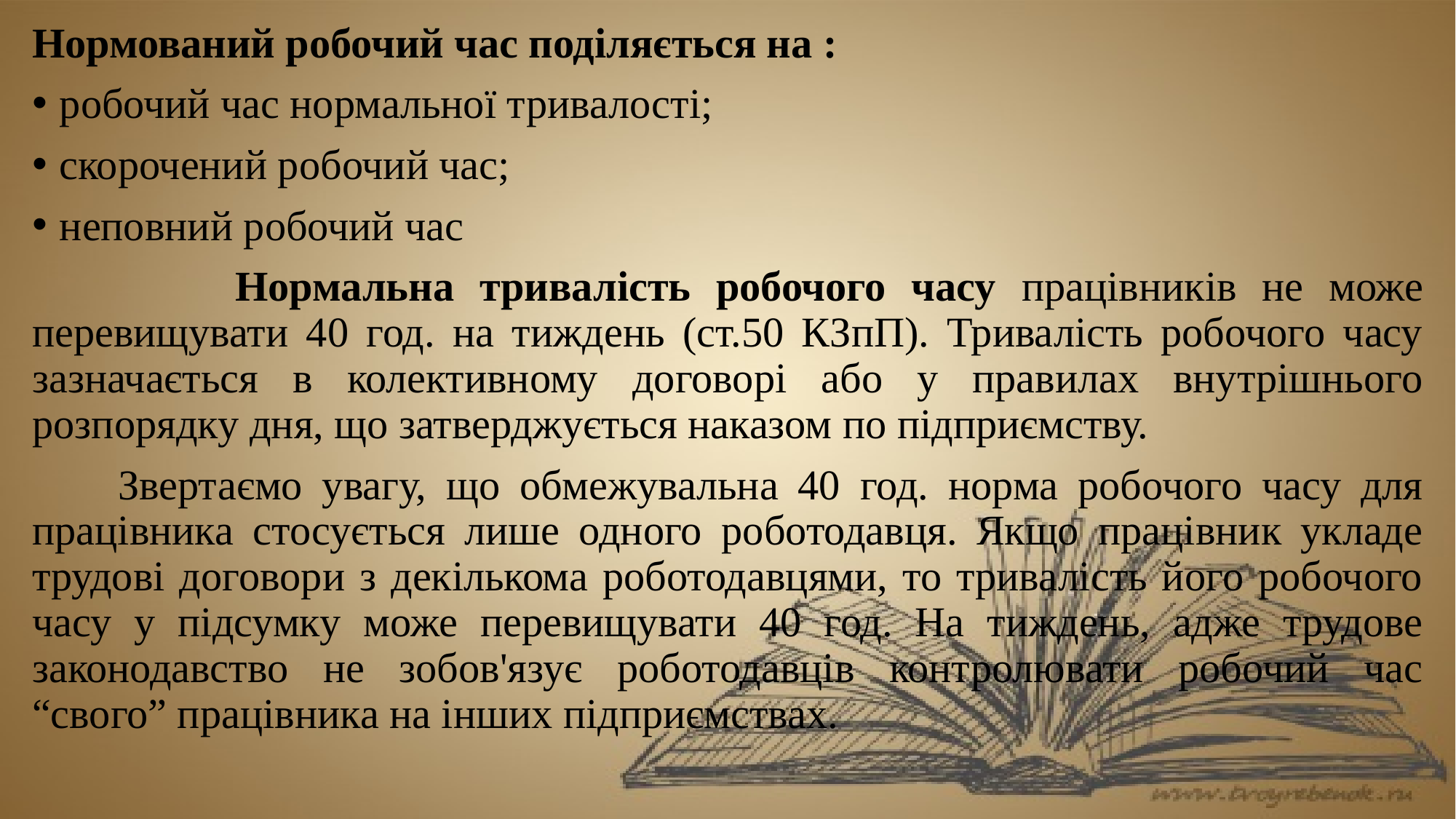

Нормований робочий час поділяється на :
робочий час нормальної тривалості;
скорочений робочий час;
неповний робочий час
        Нормальна тривалість робочого часу працівників не може перевищувати 40 год. на тиждень (ст.50 КЗпП). Тривалість робочого часу зазначається в колективному договорі або у правилах внутрішнього розпорядку дня, що затверджується наказом по підприємству.
Звертаємо увагу, що обмежувальна 40 год. норма робочого часу для працівника стосується лише одного роботодавця. Якщо працівник укладе трудові договори з декількома роботодавцями, то тривалість його робочого часу у підсумку може перевищувати 40 год. На тиждень, адже трудове законодавство не зобов'язує роботодавців контролювати робочий час “свого” працівника на інших підприємствах.